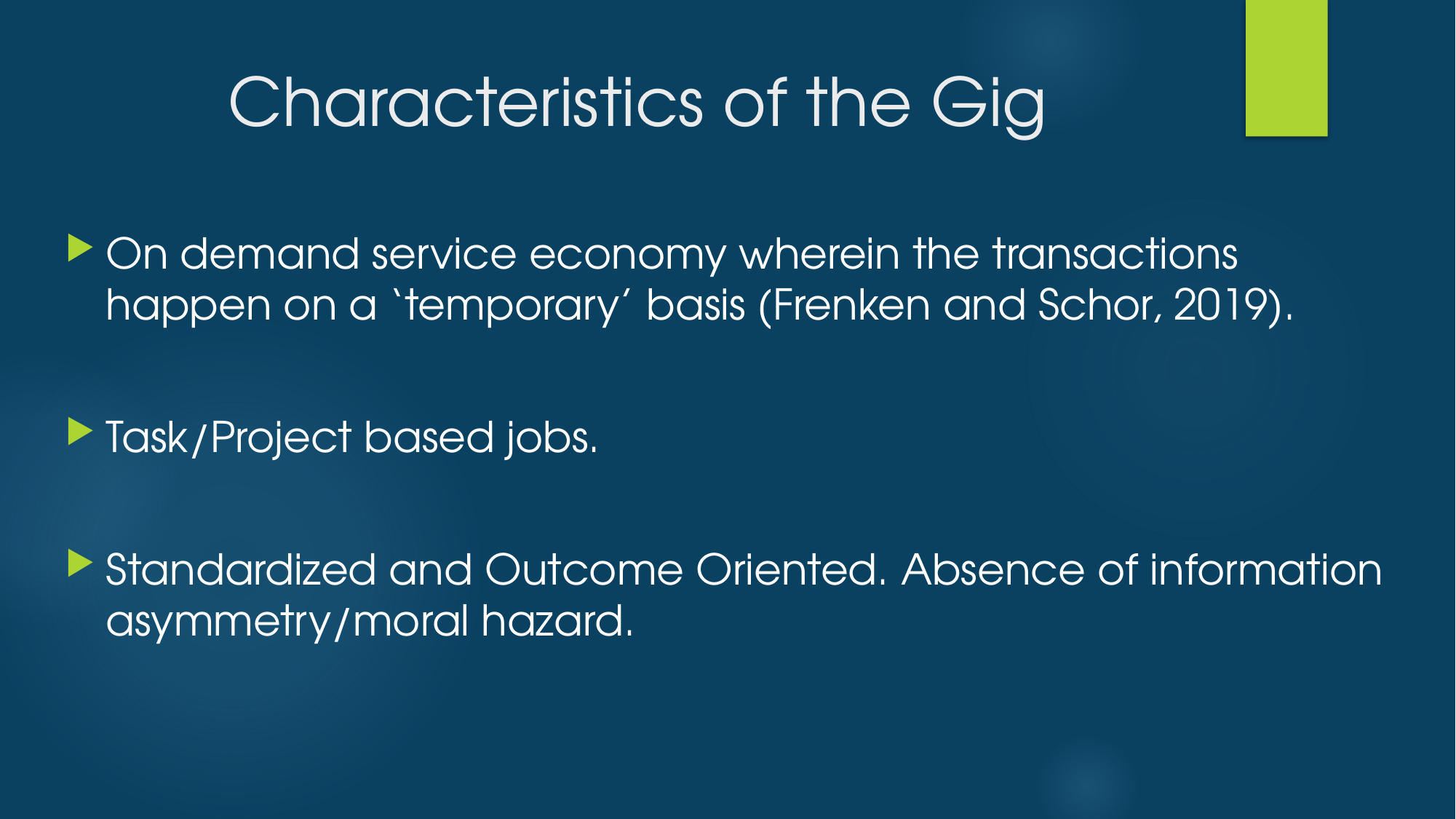

# Characteristics of the Gig
On demand service economy wherein the transactions happen on a ‘temporary’ basis (Frenken and Schor, 2019).

Task/Project based jobs.

Standardized and Outcome Oriented. Absence of information asymmetry/moral hazard.